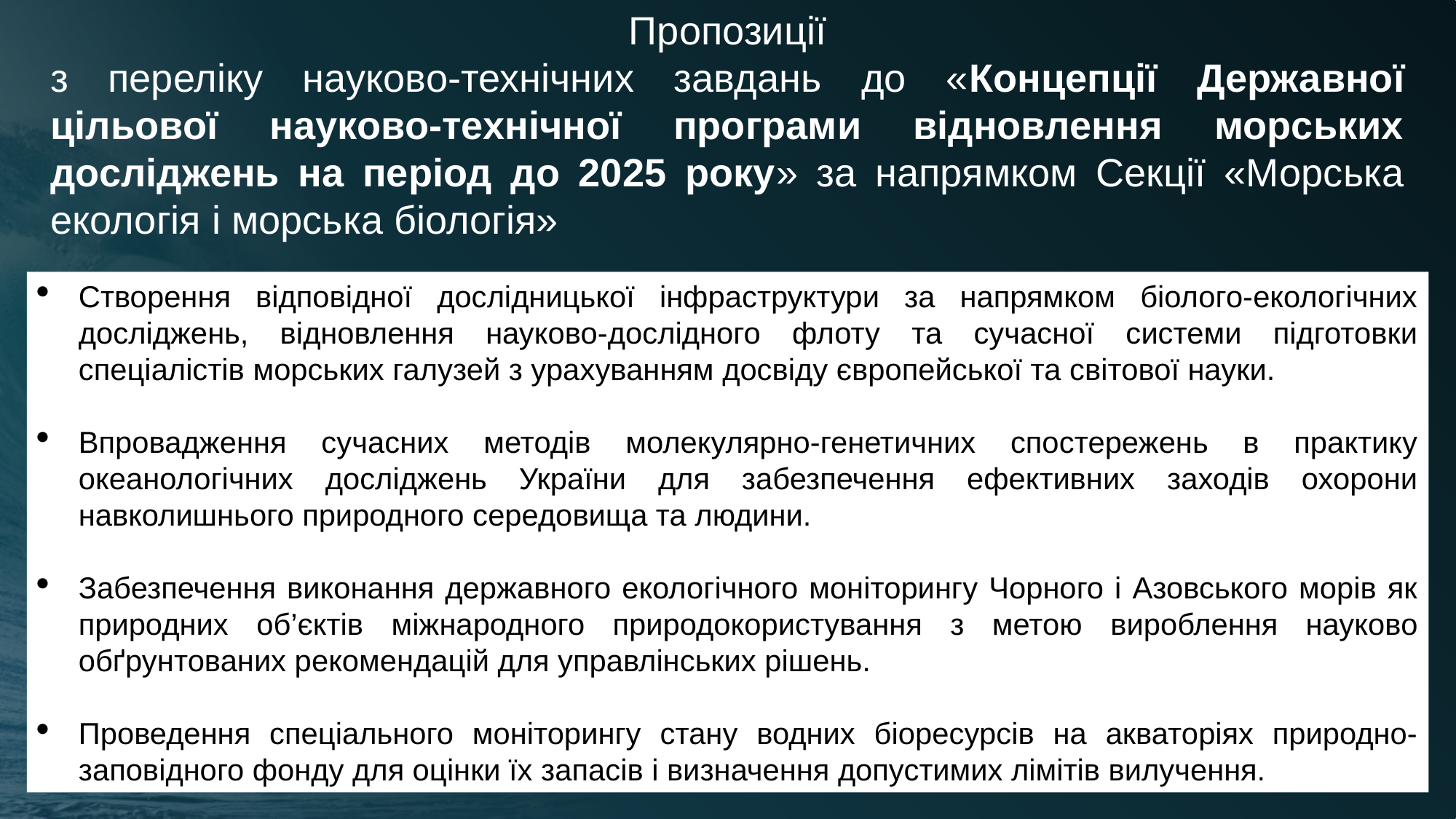

Пропозиції
з переліку науково-технічних завдань до «Концепції Державної цільової науково-технічної програми відновлення морських досліджень на період до 2025 року» за напрямком Секції «Морська екологія і морська біологія»
Створення відповідної дослідницької інфраструктури за напрямком біолого-екологічних досліджень, відновлення науково-дослідного флоту та сучасної системи підготовки спеціалістів морських галузей з урахуванням досвіду європейської та світової науки.

Впровадження сучасних методів молекулярно-генетичних спостережень в практику океанологічних досліджень України для забезпечення ефективних заходів охорони навколишнього природного середовища та людини.

Забезпечення виконання державного екологічного моніторингу Чорного і Азовського морів як природних об’єктів міжнародного природокористування з метою вироблення науково обґрунтованих рекомендацій для управлінських рішень.

Проведення спеціального моніторингу стану водних біоресурсів на акваторіях природно-заповідного фонду для оцінки їх запасів і визначення допустимих лімітів вилучення.